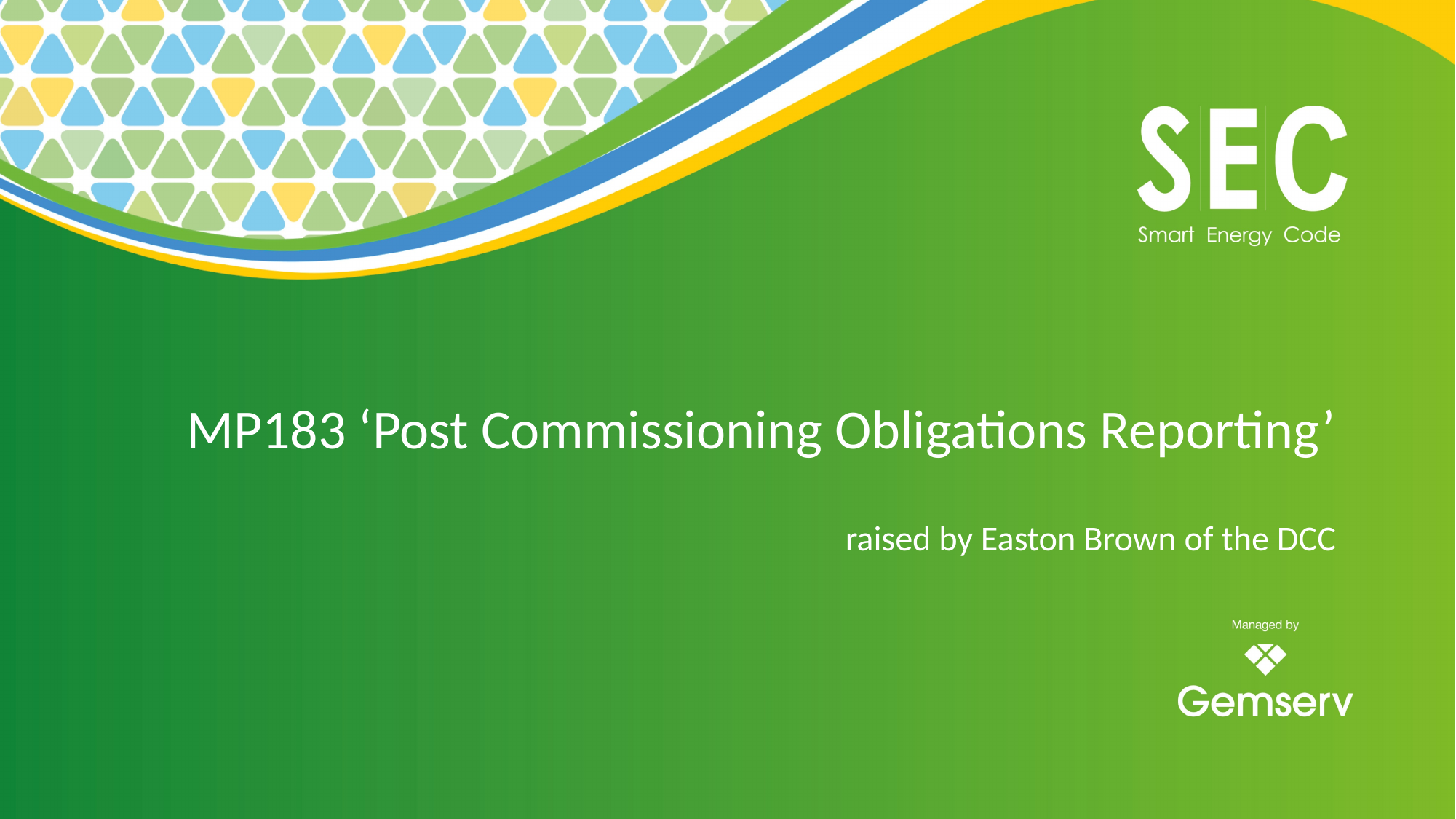

# MP183 ‘Post Commissioning Obligations Reporting’ raised by Easton Brown of the DCC